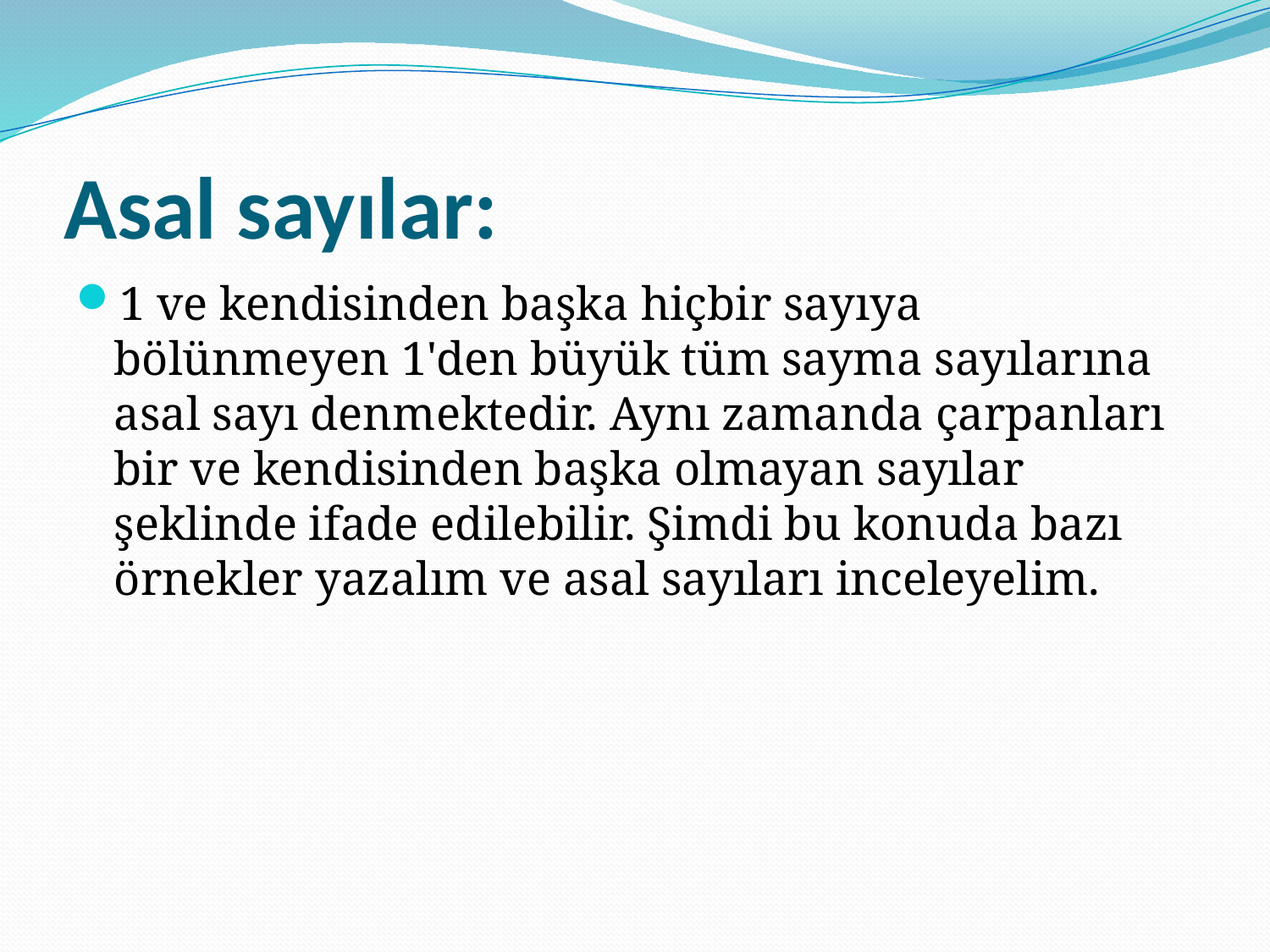

# Asal sayılar:
1 ve kendisinden başka hiçbir sayıya bölünmeyen 1'den büyük tüm sayma sayılarına asal sayı denmektedir. Aynı zamanda çarpanları bir ve kendisinden başka olmayan sayılar şeklinde ifade edilebilir. Şimdi bu konuda bazı örnekler yazalım ve asal sayıları inceleyelim.